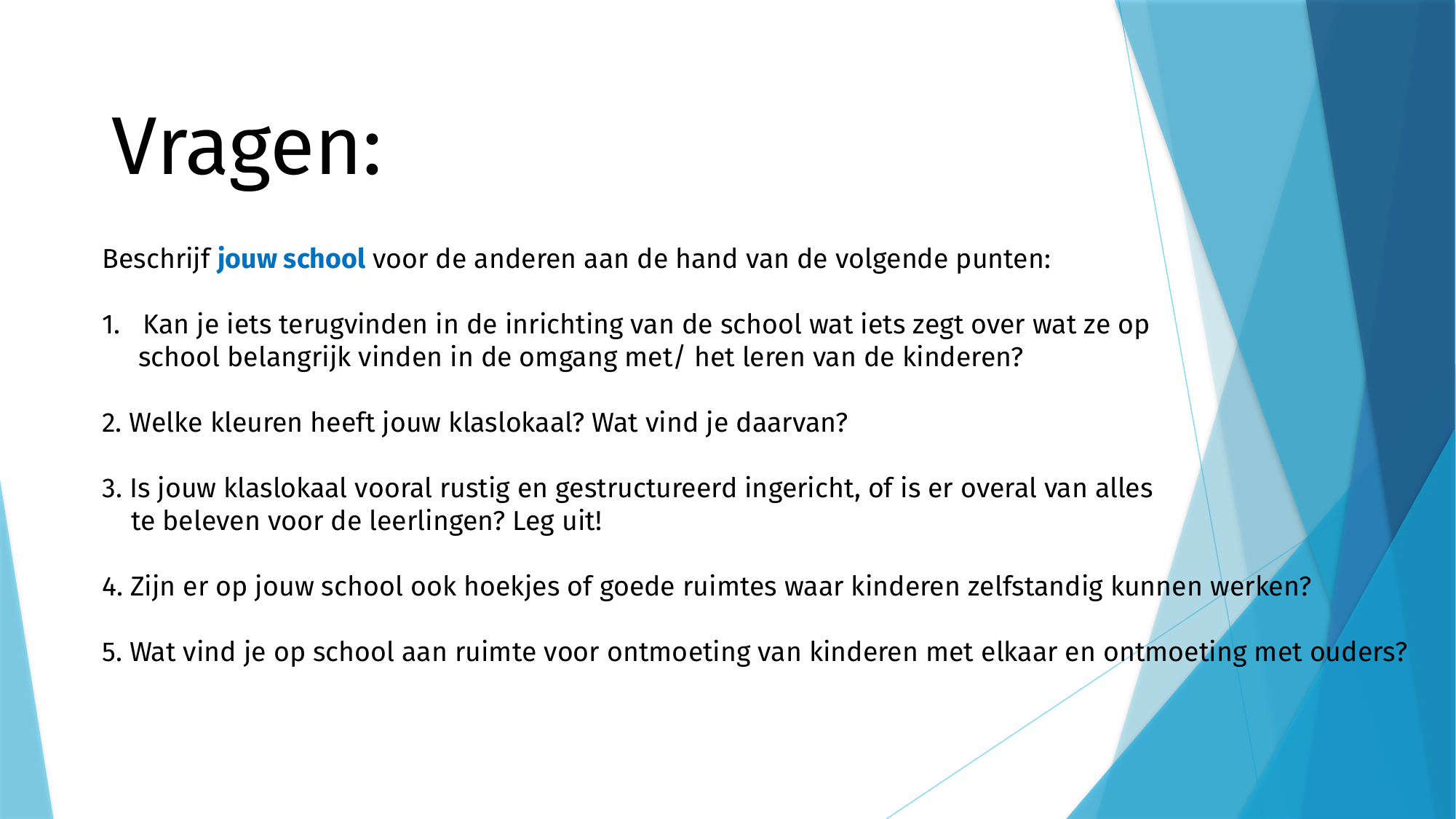

Vragen:
Beschrijf jouw school voor de anderen aan de hand van de volgende punten:

Kan je iets terugvinden in de inrichting van de school wat iets zegt over wat ze op
     school belangrijk vinden in de omgang met/ het leren van de kinderen?

2. Welke kleuren heeft jouw klaslokaal? Wat vind je daarvan?

3. Is jouw klaslokaal vooral rustig en gestructureerd ingericht, of is er overal van alles
    te beleven voor de leerlingen? Leg uit!

4. Zijn er op jouw school ook hoekjes of goede ruimtes waar kinderen zelfstandig kunnen werken?

5. Wat vind je op school aan ruimte voor ontmoeting van kinderen met elkaar en ontmoeting met ouders?